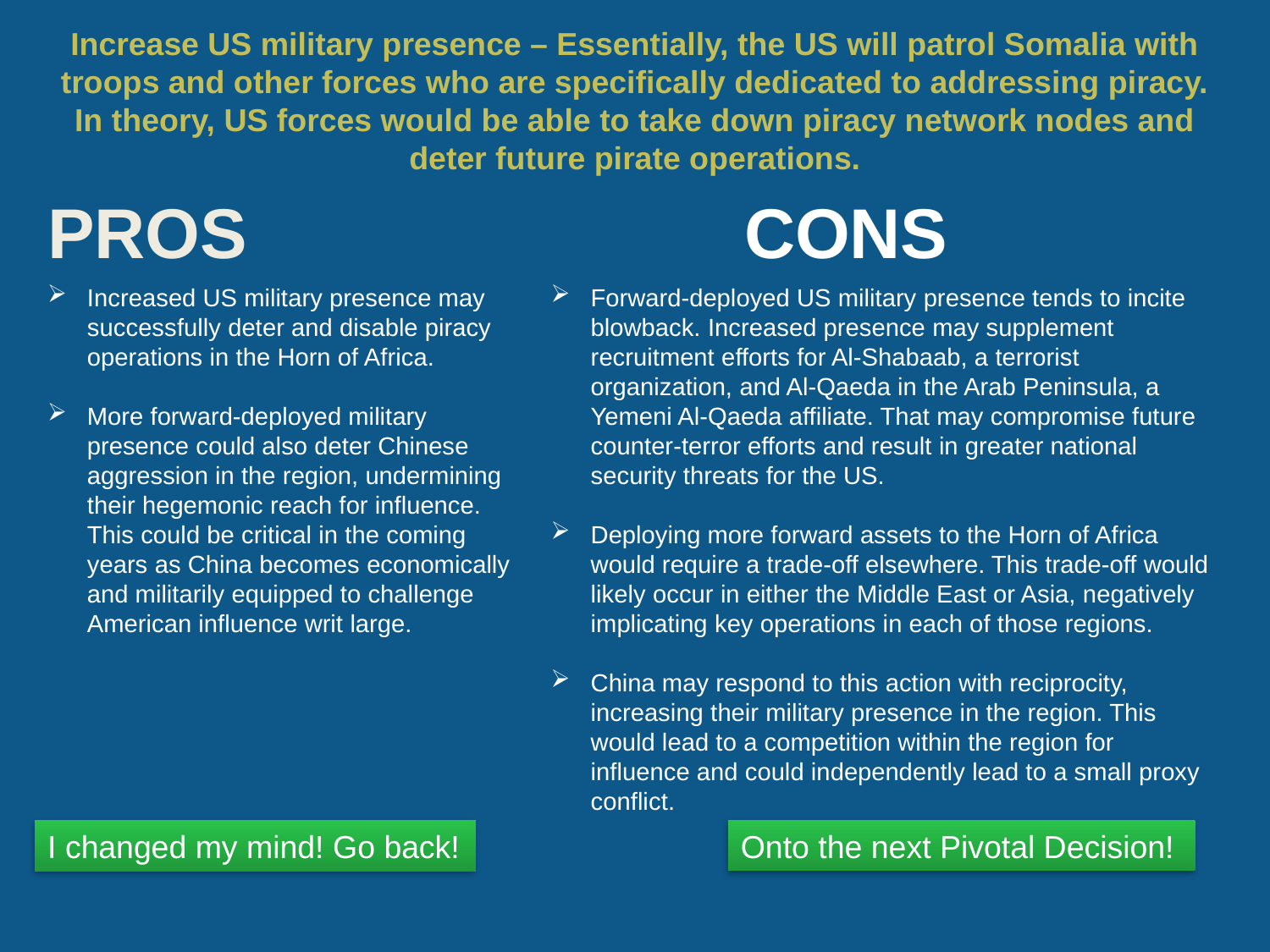

# Increase US military presence – Essentially, the US will patrol Somalia with troops and other forces who are specifically dedicated to addressing piracy. In theory, US forces would be able to take down piracy network nodes and deter future pirate operations.
Increased US military presence may successfully deter and disable piracy operations in the Horn of Africa.

More forward-deployed military presence could also deter Chinese aggression in the region, undermining their hegemonic reach for influence. This could be critical in the coming years as China becomes economically and militarily equipped to challenge American influence writ large.

Forward-deployed US military presence tends to incite blowback. Increased presence may supplement recruitment efforts for Al-Shabaab, a terrorist organization, and Al-Qaeda in the Arab Peninsula, a Yemeni Al-Qaeda affiliate. That may compromise future counter-terror efforts and result in greater national security threats for the US.

Deploying more forward assets to the Horn of Africa would require a trade-off elsewhere. This trade-off would likely occur in either the Middle East or Asia, negatively implicating key operations in each of those regions.

China may respond to this action with reciprocity, increasing their military presence in the region. This would lead to a competition within the region for influence and could independently lead to a small proxy conflict.